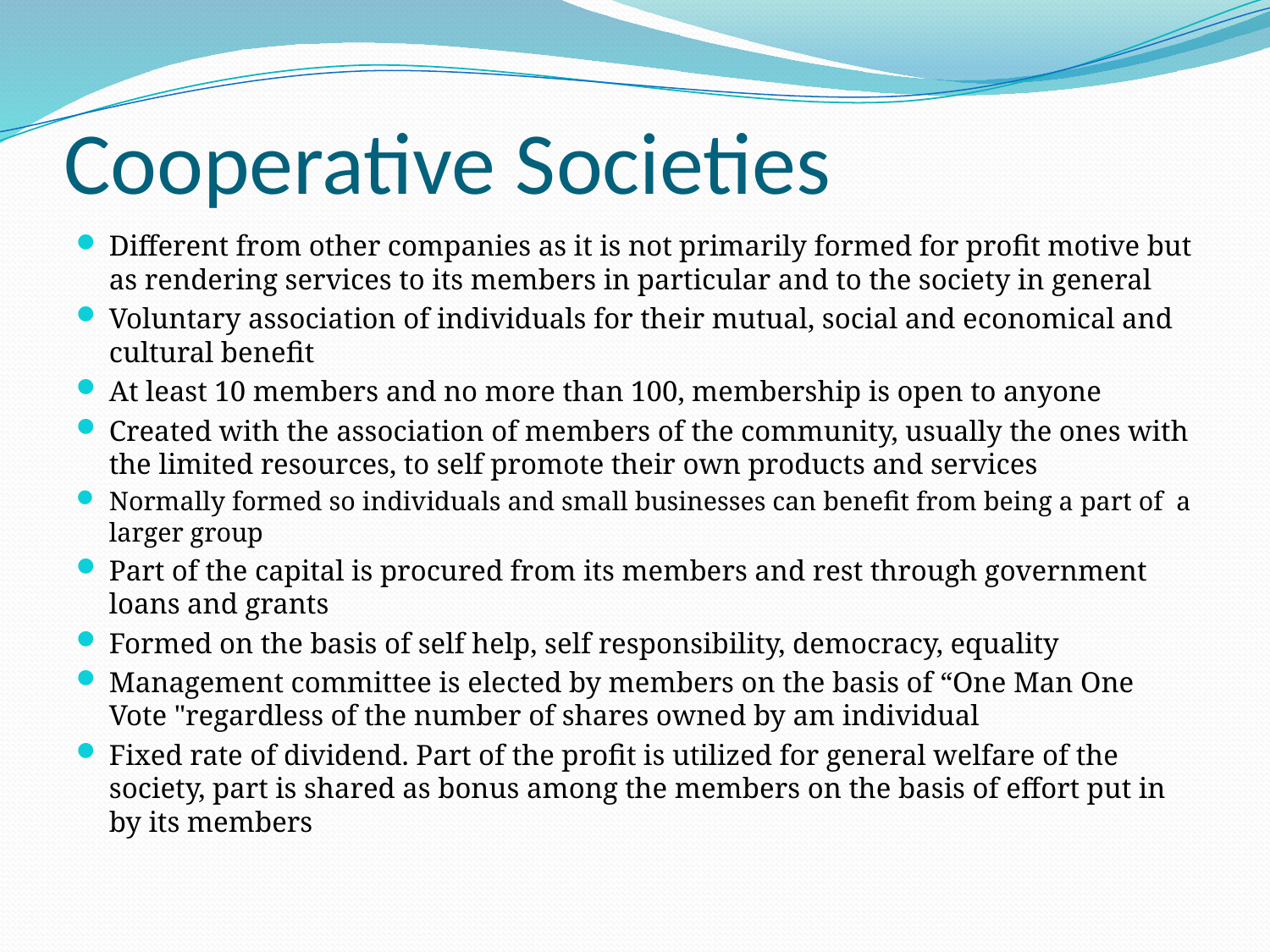

# Cooperative Societies
Different from other companies as it is not primarily formed for profit motive but as rendering services to its members in particular and to the society in general
Voluntary association of individuals for their mutual, social and economical and cultural benefit
At least 10 members and no more than 100, membership is open to anyone
Created with the association of members of the community, usually the ones with the limited resources, to self promote their own products and services
Normally formed so individuals and small businesses can benefit from being a part of  a larger group
Part of the capital is procured from its members and rest through government loans and grants
Formed on the basis of self help, self responsibility, democracy, equality
Management committee is elected by members on the basis of “One Man One Vote "regardless of the number of shares owned by am individual
Fixed rate of dividend. Part of the profit is utilized for general welfare of the society, part is shared as bonus among the members on the basis of effort put in by its members